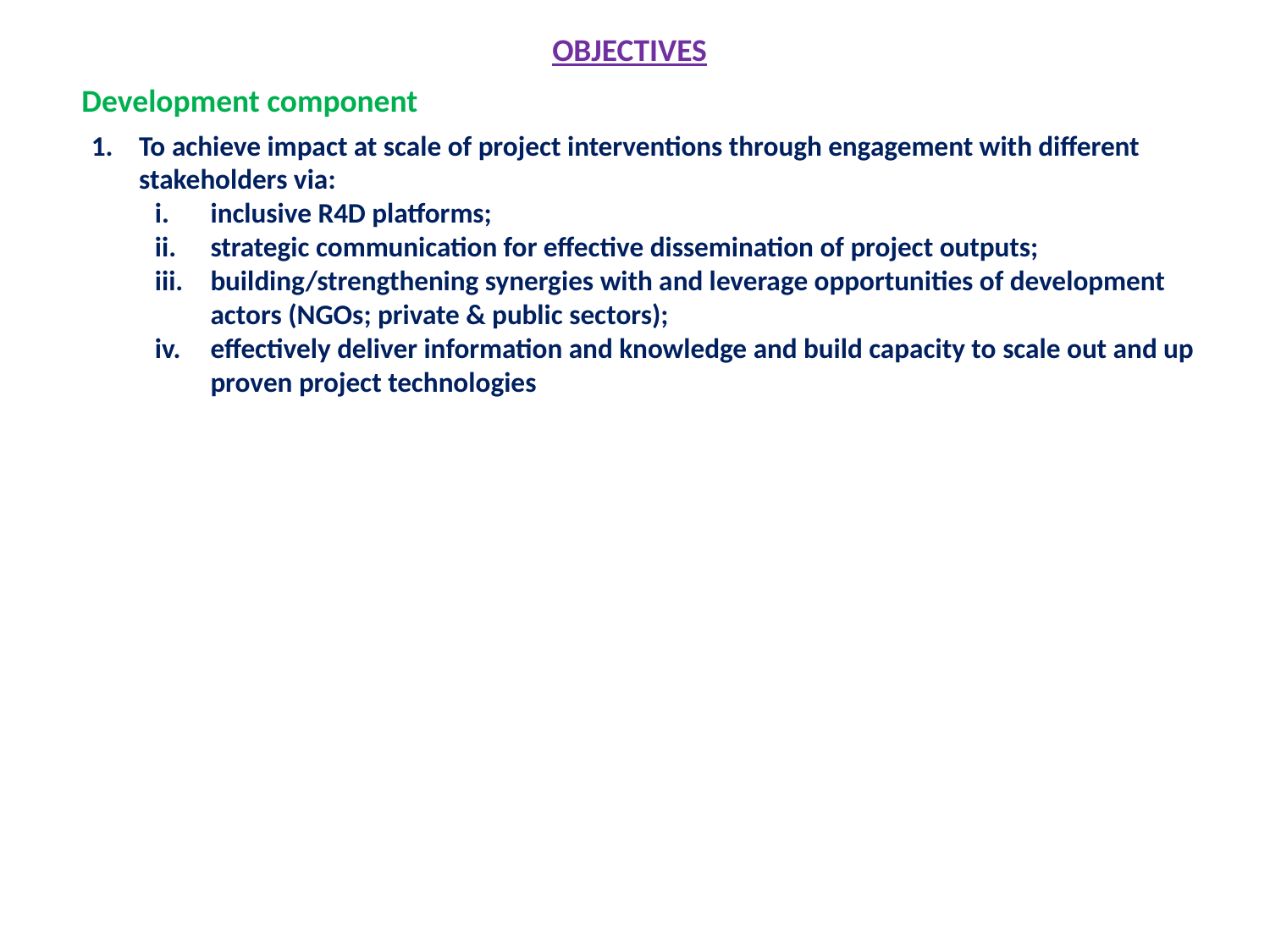

OBJECTIVES
Development component
To achieve impact at scale of project interventions through engagement with different stakeholders via:
inclusive R4D platforms;
strategic communication for effective dissemination of project outputs;
building/strengthening synergies with and leverage opportunities of development actors (NGOs; private & public sectors);
effectively deliver information and knowledge and build capacity to scale out and up proven project technologies